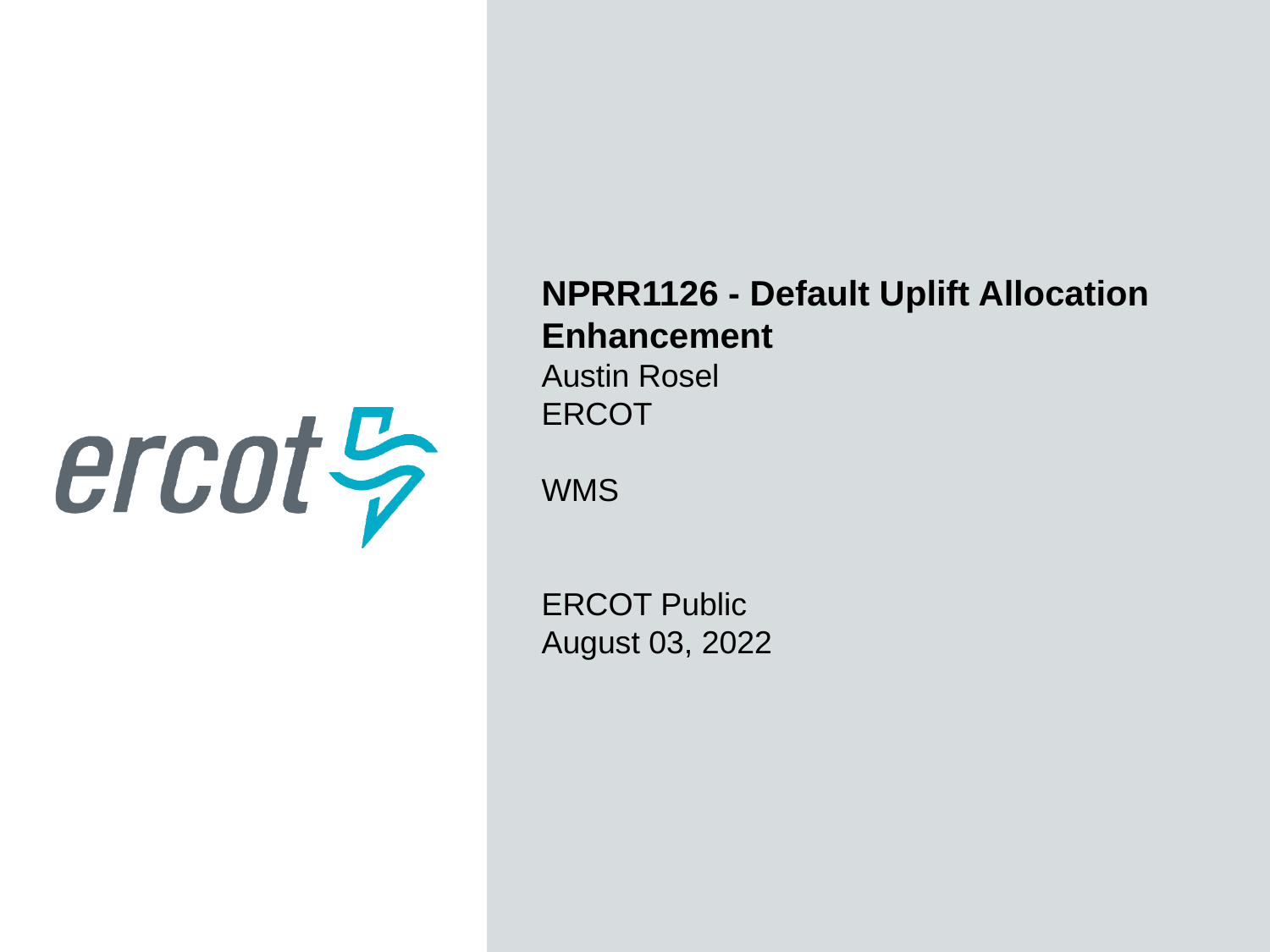

NPRR1126 - Default Uplift Allocation Enhancement
Austin Rosel
ERCOT

WMS

ERCOT Public
August 03, 2022